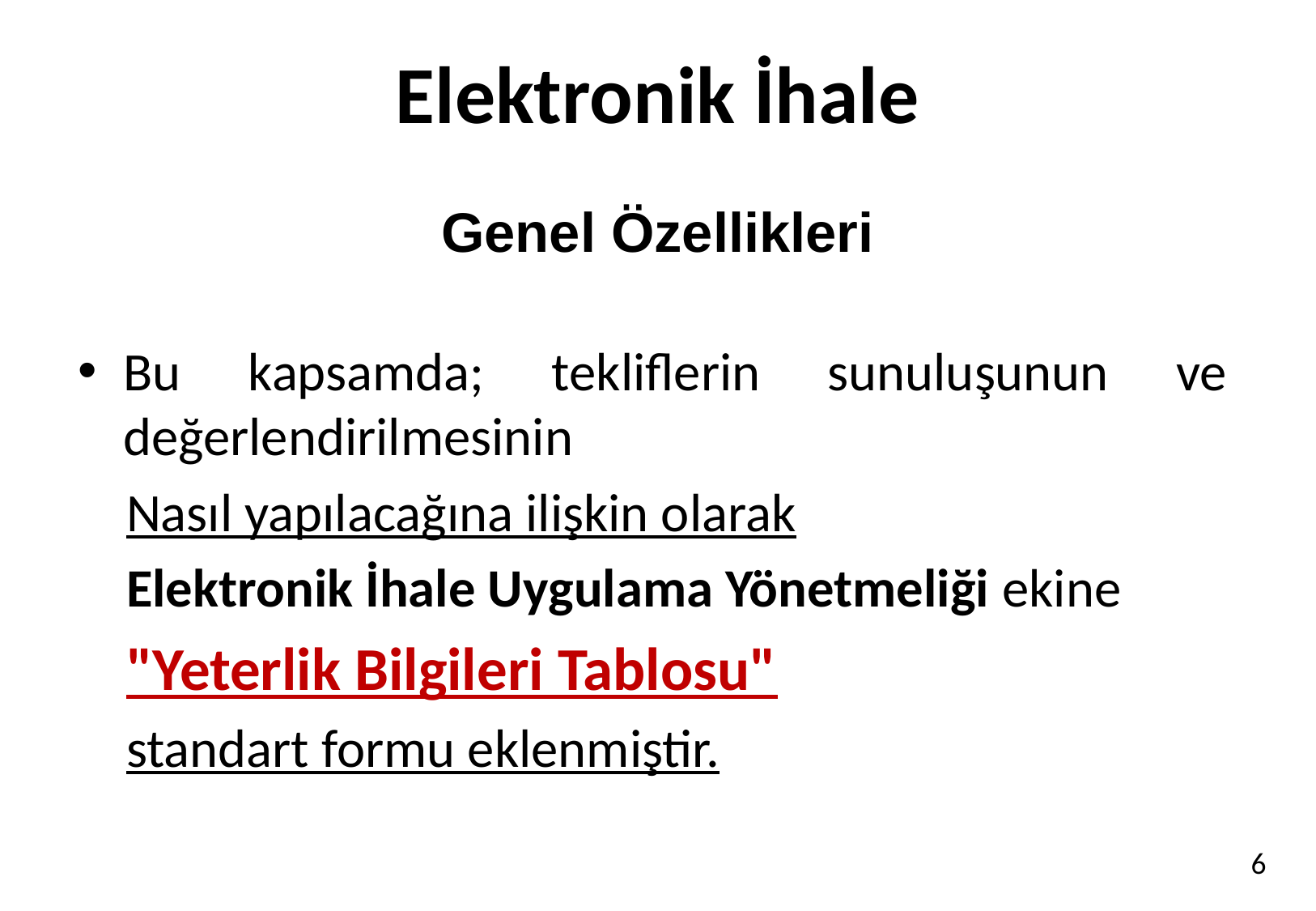

# Elektronik İhale . Genel Özellikleri
Bu kapsamda; tekliflerin sunuluşunun ve değerlendirilmesinin
    Nasıl yapılacağına ilişkin olarak
    Elektronik İhale Uygulama Yönetmeliği ekine
    "Yeterlik Bilgileri Tablosu"
    standart formu eklenmiştir.
6